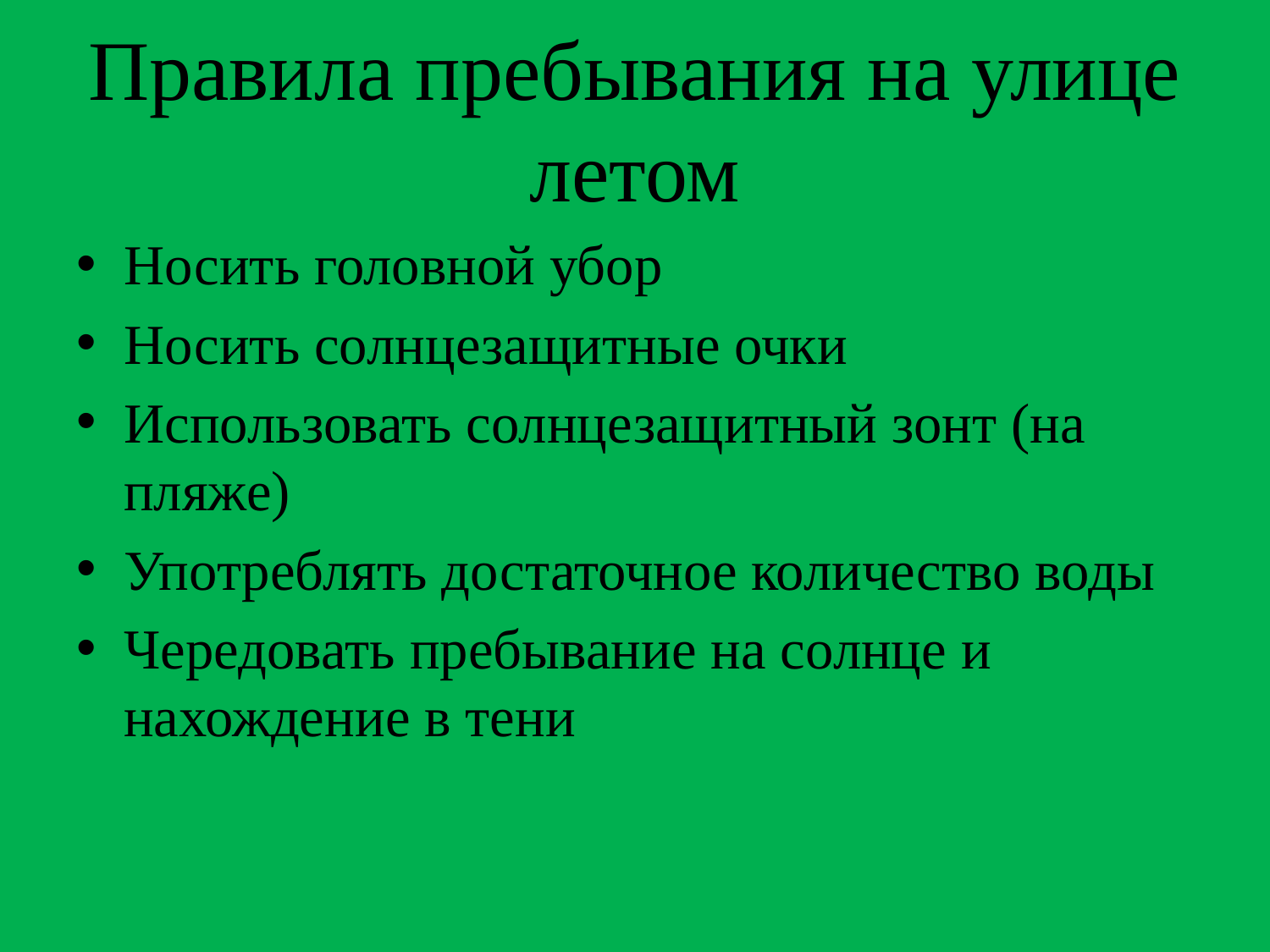

# Правила пребывания на улице летом
Носить головной убор
Носить солнцезащитные очки
Использовать солнцезащитный зонт (на пляже)
Употреблять достаточное количество воды
Чередовать пребывание на солнце и нахождение в тени